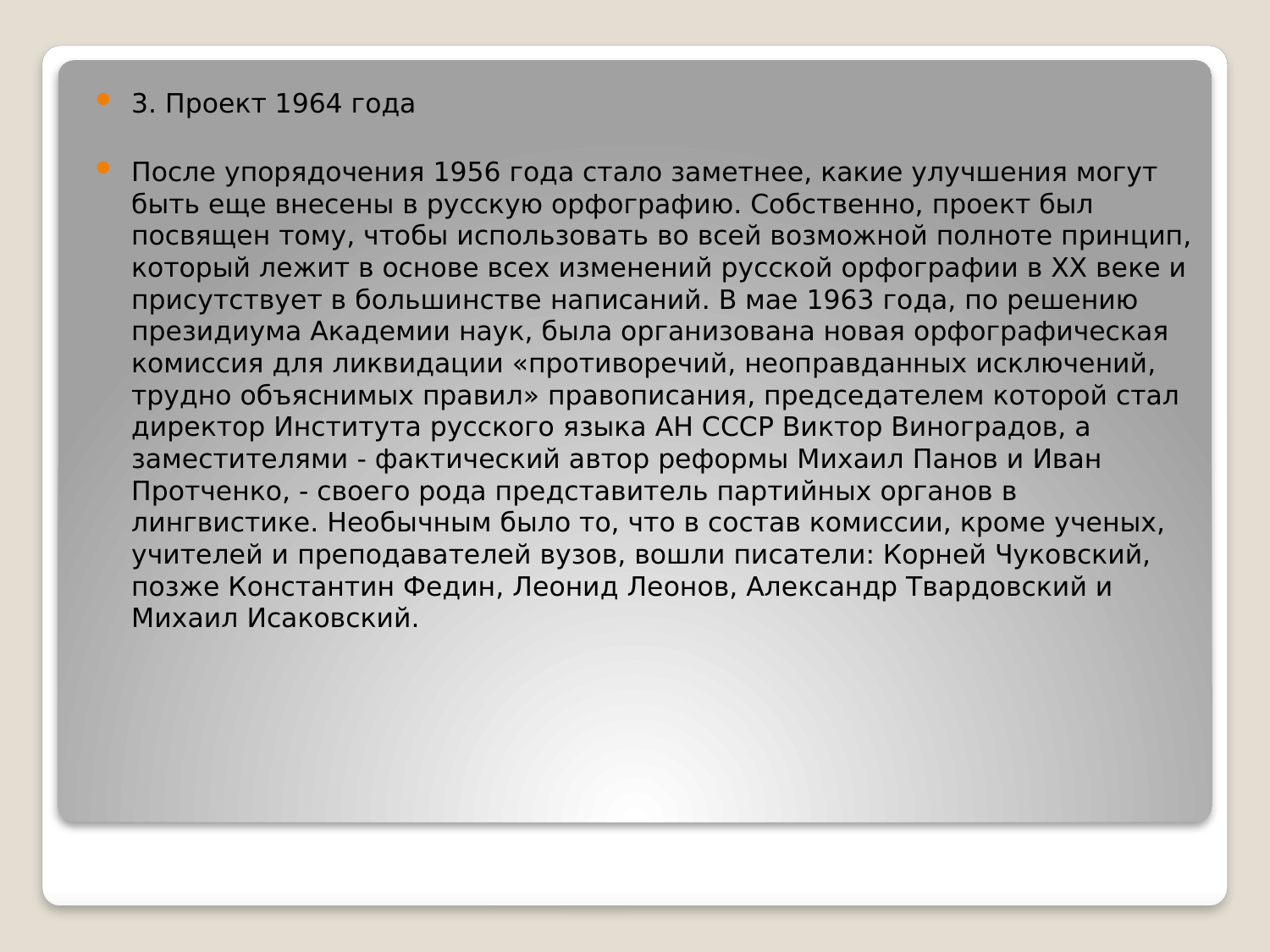

3. Проект 1964 года

После упорядочения 1956 года стало заметнее, какие улучшения могут быть еще внесены в русскую орфографию. Собственно, проект был посвящен тому, чтобы использовать во всей возможной полноте принцип, который лежит в основе всех изменений русской орфографии в ХХ веке и присутствует в большинстве написаний. В мае 1963 года, по решению президиума Академии наук, была организована новая орфографическая комиссия для ликвидации «противоречий, неоправданных исключений, трудно объяснимых правил» правописания, председателем которой стал директор Института русского языка АН СССР Виктор Виноградов, а заместителями - фактический автор реформы Михаил Панов и Иван Протченко, - своего рода представитель партийных органов в лингвистике. Необычным было то, что в состав комиссии, кроме ученых, учителей и преподавателей вузов, вошли писатели: Корней Чуковский, позже Константин Федин, Леонид Леонов, Александр Твардовский и Михаил Исаковский.
#